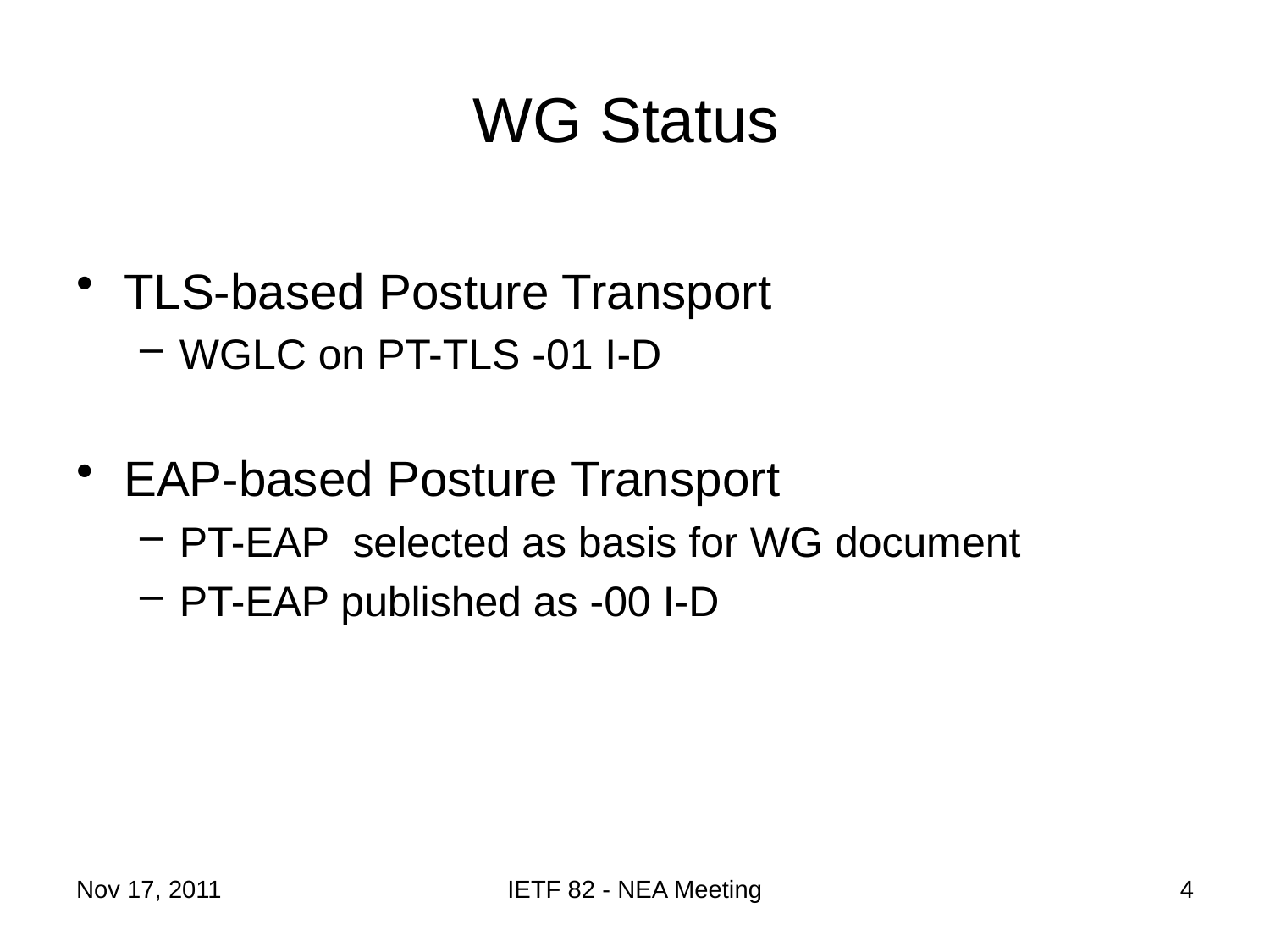

# WG Status

TLS-based Posture Transport
WGLC on PT-TLS -01 I-D

EAP-based Posture Transport
PT-EAP  selected as basis for WG document
PT-EAP published as -00 I-D

Nov 17, 2011
IETF 82 - NEA Meeting
4